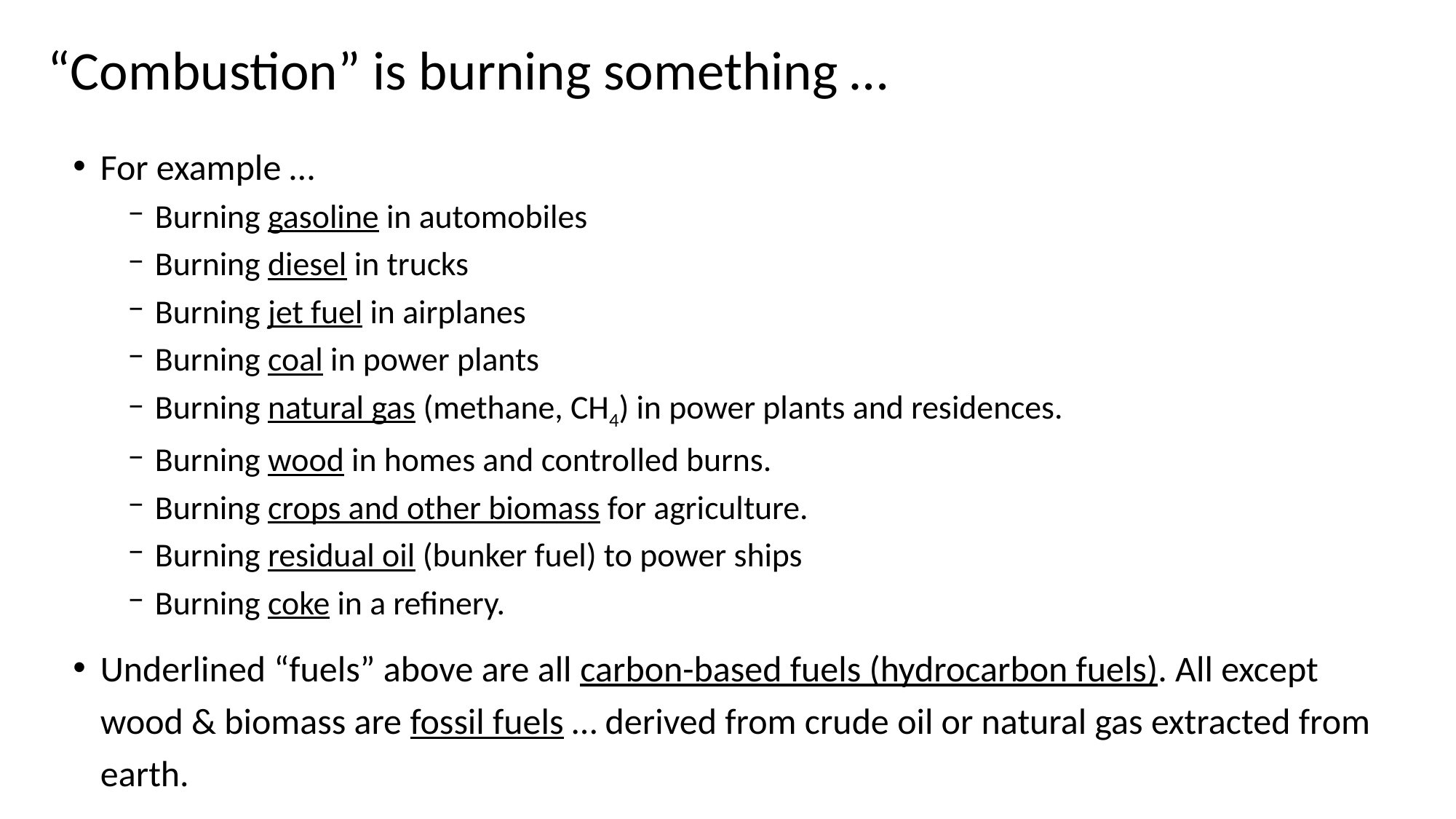

# “Combustion” is burning something …
For example …
Burning gasoline in automobiles
Burning diesel in trucks
Burning jet fuel in airplanes
Burning coal in power plants
Burning natural gas (methane, CH4) in power plants and residences.
Burning wood in homes and controlled burns.
Burning crops and other biomass for agriculture.
Burning residual oil (bunker fuel) to power ships
Burning coke in a refinery.
Underlined “fuels” above are all carbon-based fuels (hydrocarbon fuels). All except wood & biomass are fossil fuels … derived from crude oil or natural gas extracted from earth.